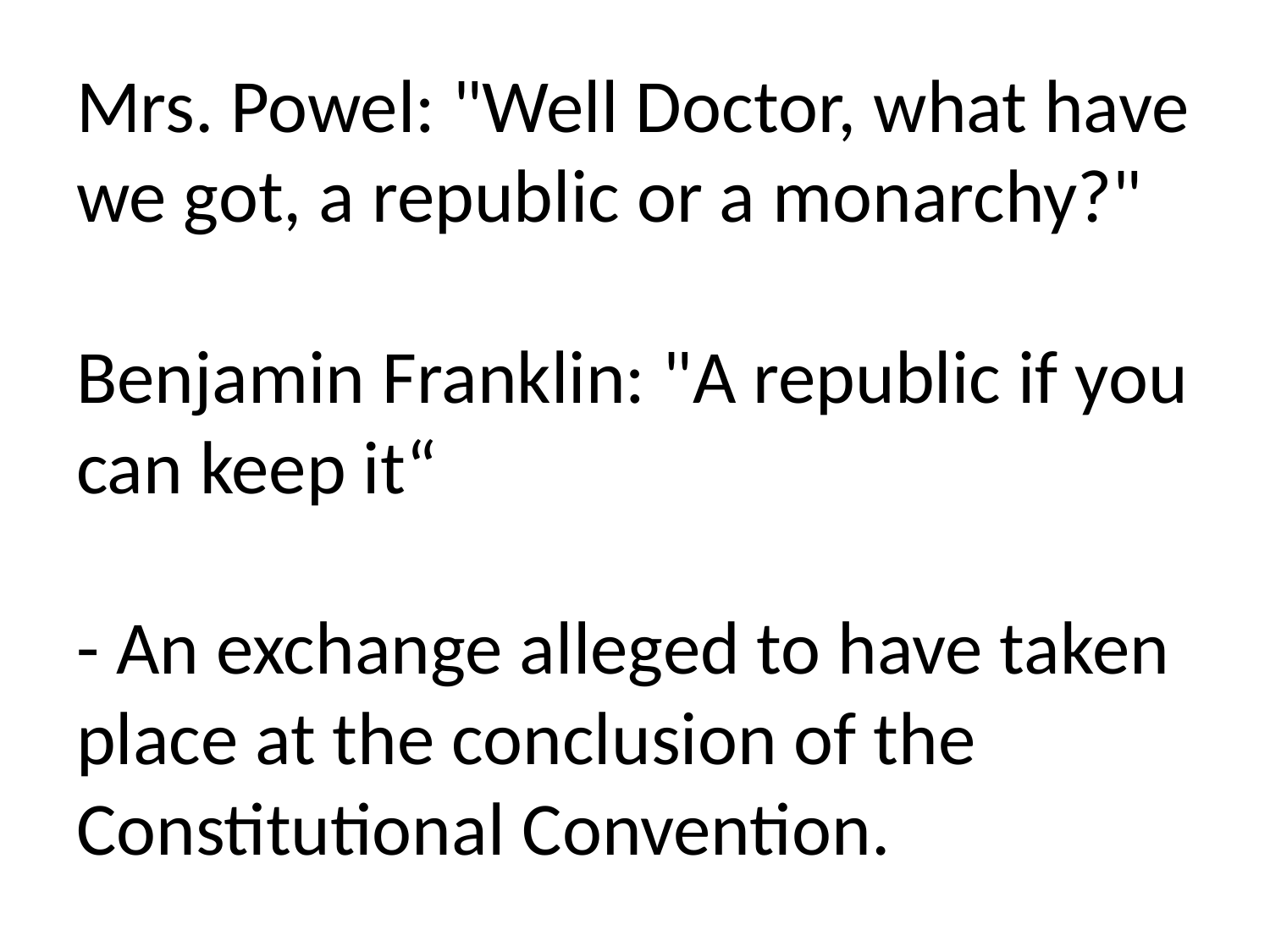

# Mrs. Powel: "Well Doctor, what have we got, a republic or a monarchy?" Benjamin Franklin: "A republic if you can keep it“ - An exchange alleged to have taken place at the conclusion of the Constitutional Convention.